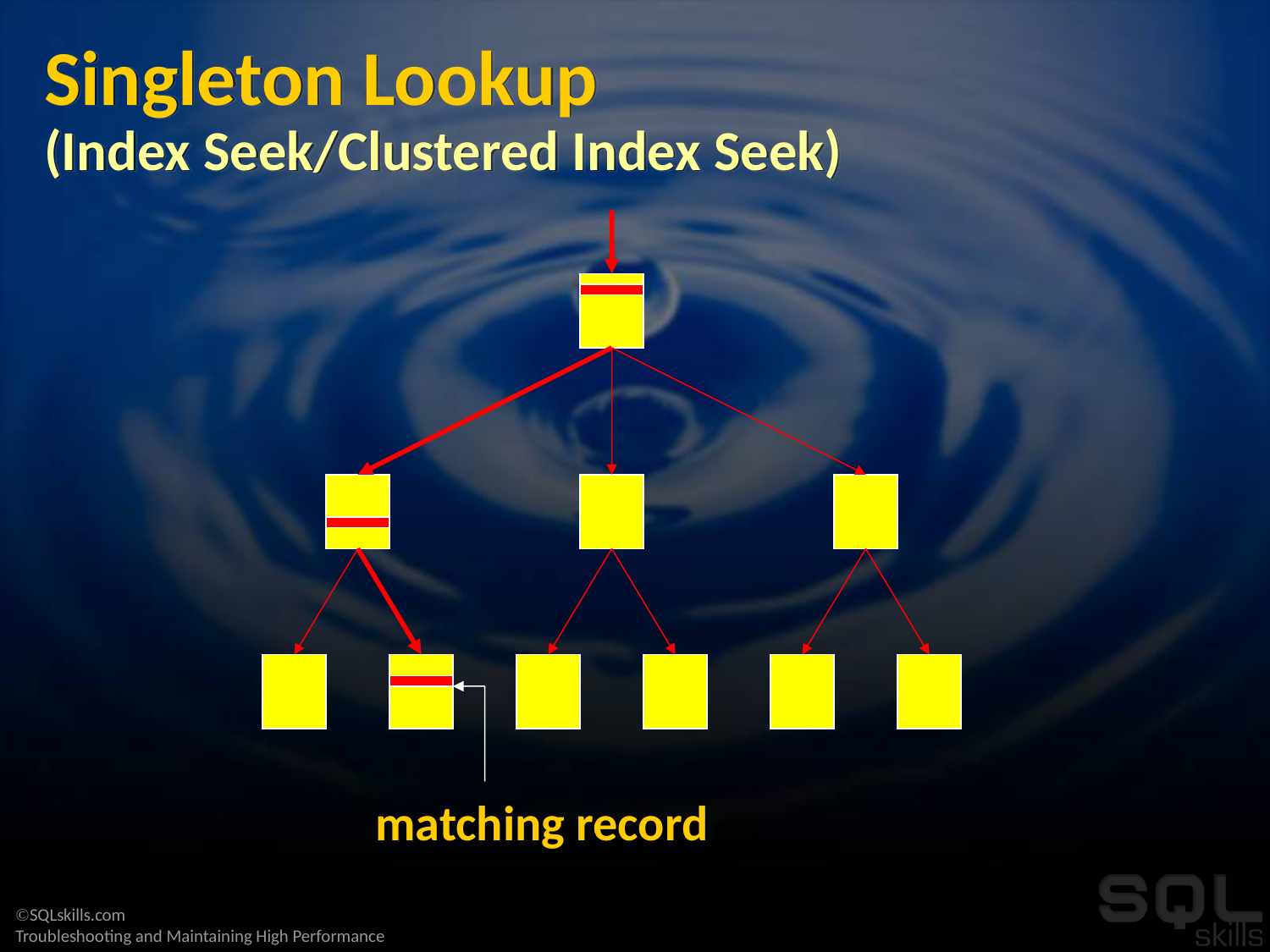

# Singleton Lookup (Index Seek/Clustered Index Seek)

matching record